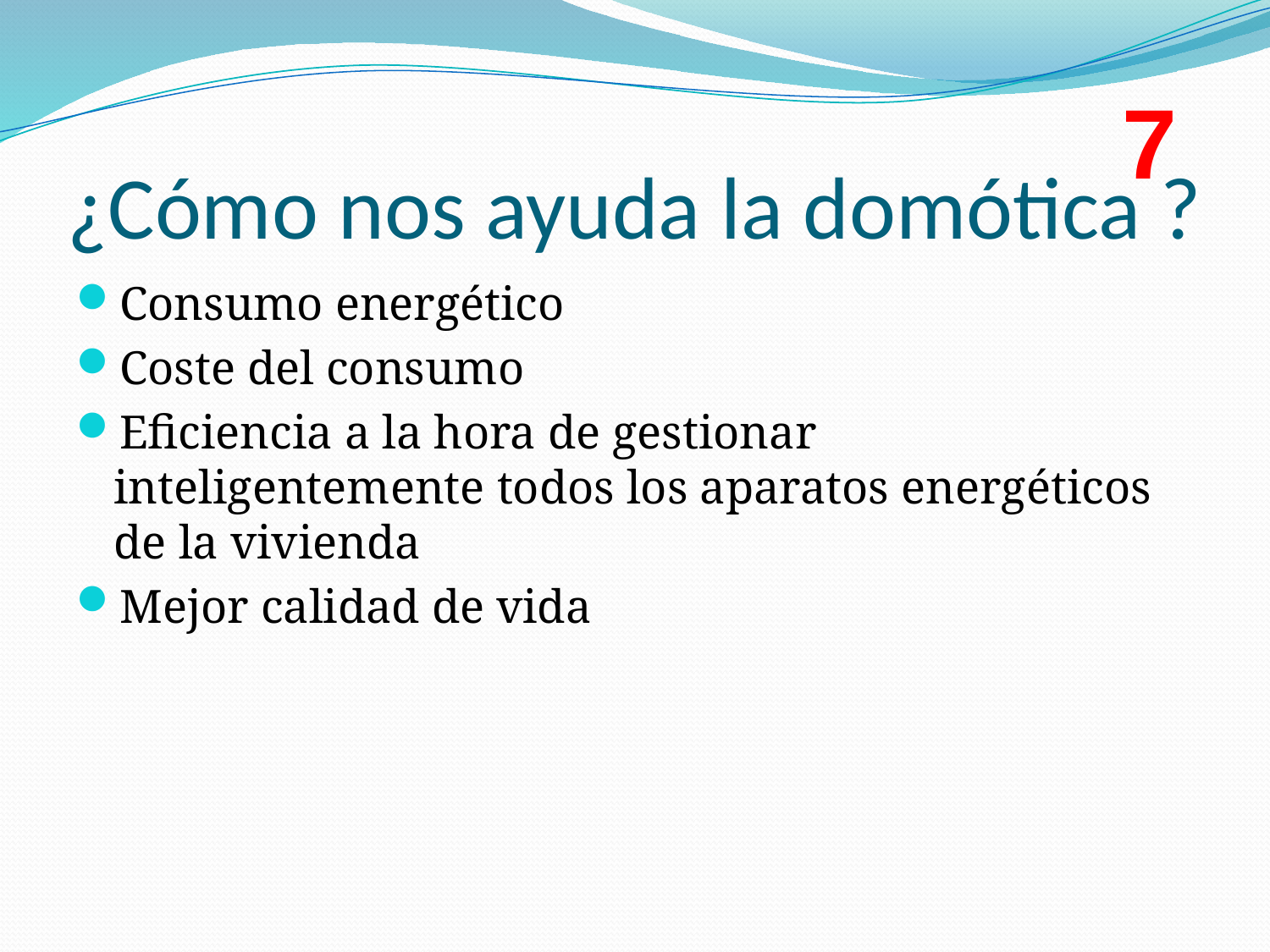

7
# ¿Cómo nos ayuda la domótica ?
Consumo energético
Coste del consumo
Eficiencia a la hora de gestionar inteligentemente todos los aparatos energéticos de la vivienda
Mejor calidad de vida